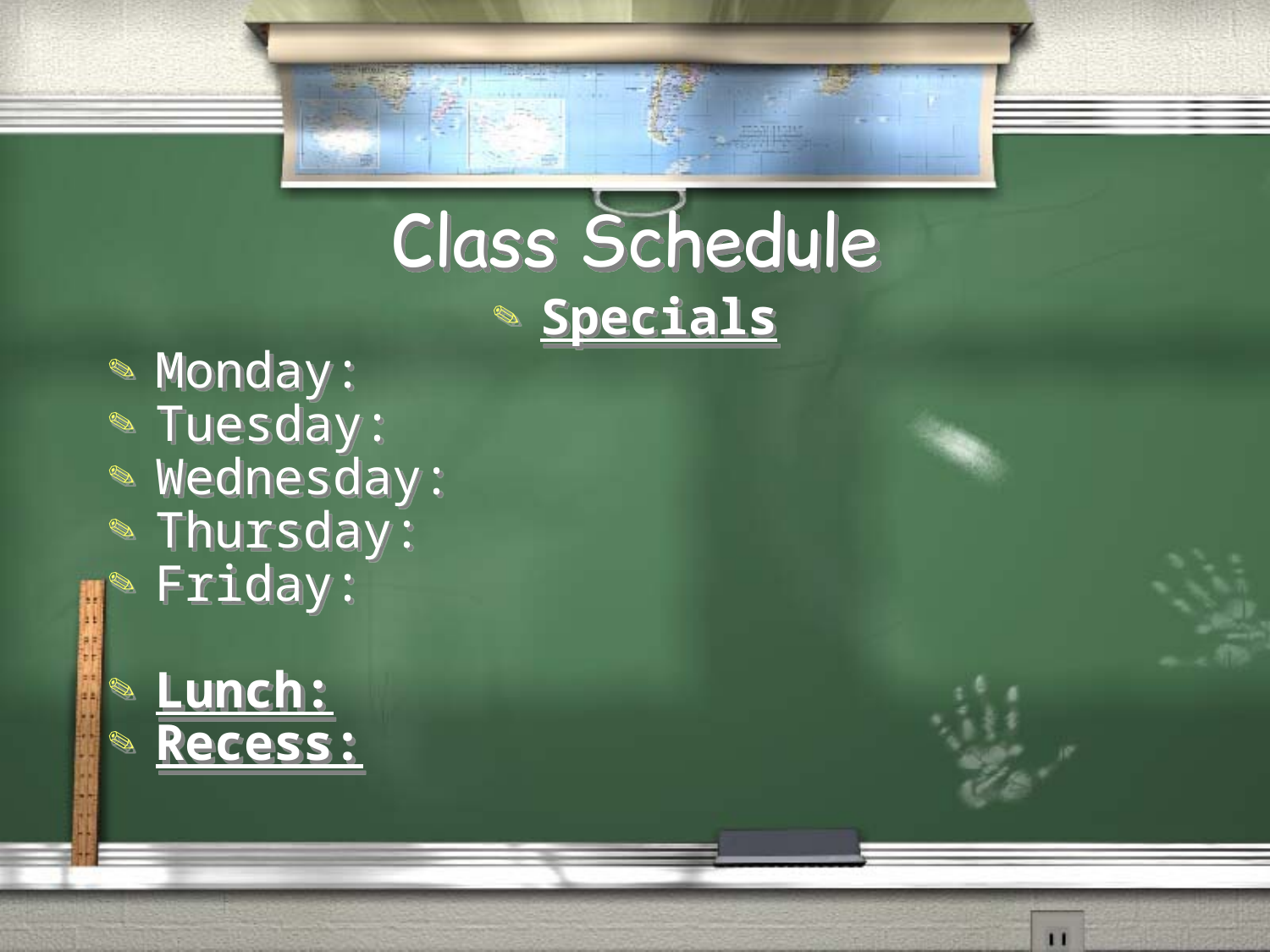

# Class Schedule
Specials
Monday:
Tuesday:
Wednesday:
Thursday:
Friday:

Lunch:
Recess: